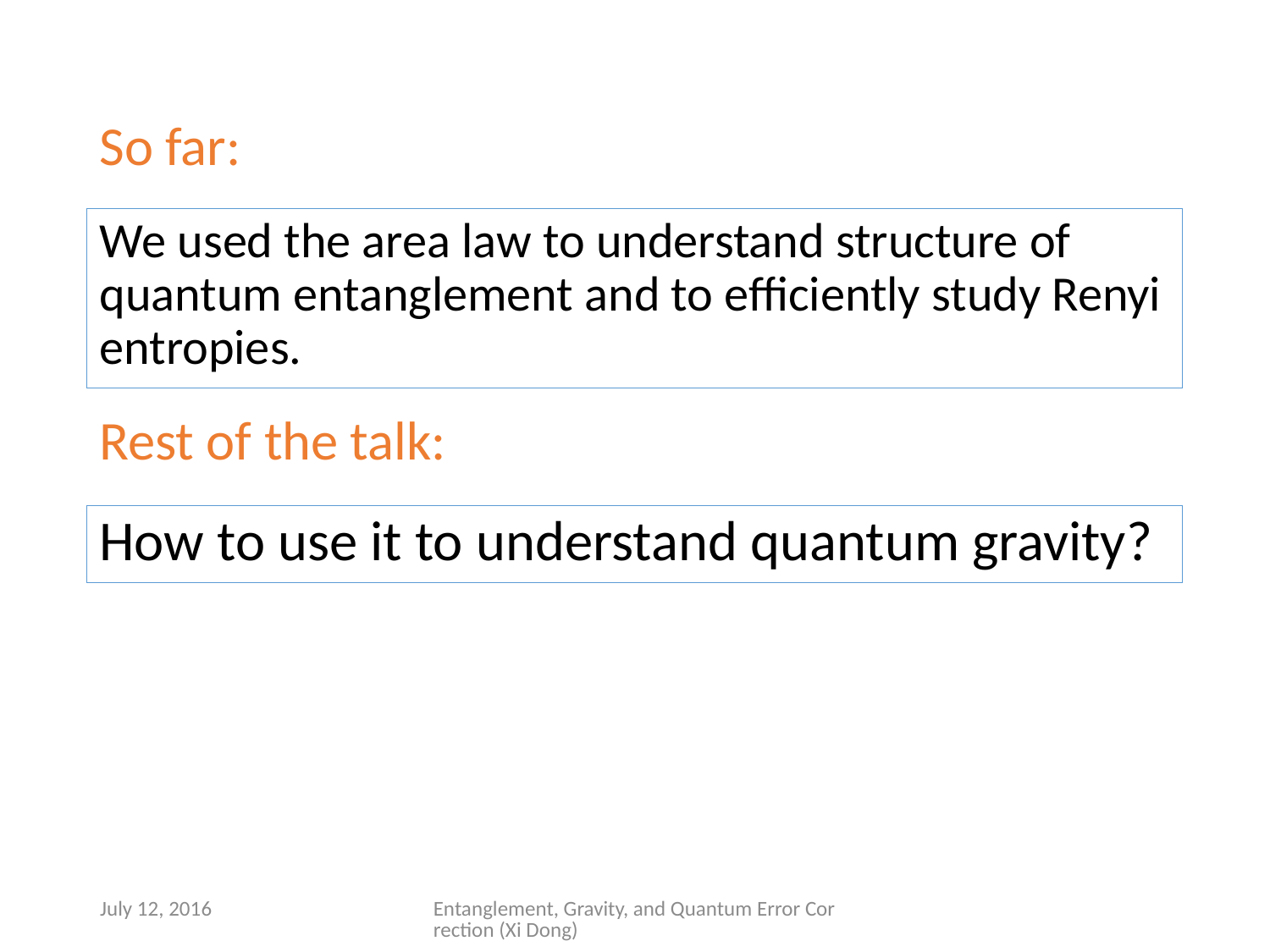

# So far: Rest of the talk:
We used the area law to understand structure of quantum entanglement and to efficiently study Renyi entropies.
How to use it to understand quantum gravity?
July 12, 2016
Entanglement, Gravity, and Quantum Error Correction (Xi Dong)